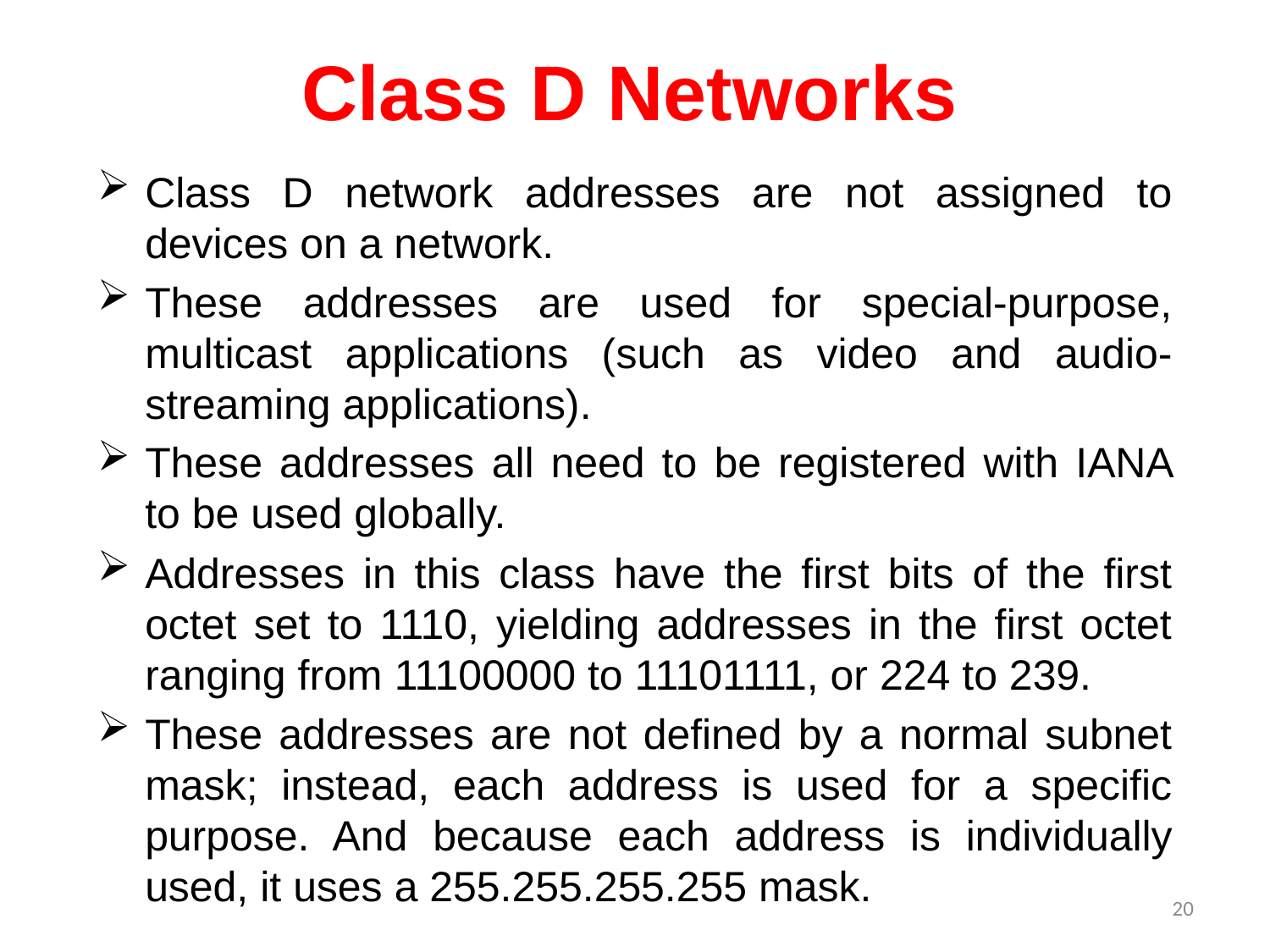

# Class D Networks
Class D network addresses are not assigned to devices on a network.
These addresses are used for special-purpose, multicast applications (such as video and audio-streaming applications).
These addresses all need to be registered with IANA to be used globally.
Addresses in this class have the first bits of the first octet set to 1110, yielding addresses in the first octet ranging from 11100000 to 11101111, or 224 to 239.
These addresses are not defined by a normal subnet mask; instead, each address is used for a specific purpose. And because each address is individually used, it uses a 255.255.255.255 mask.
20